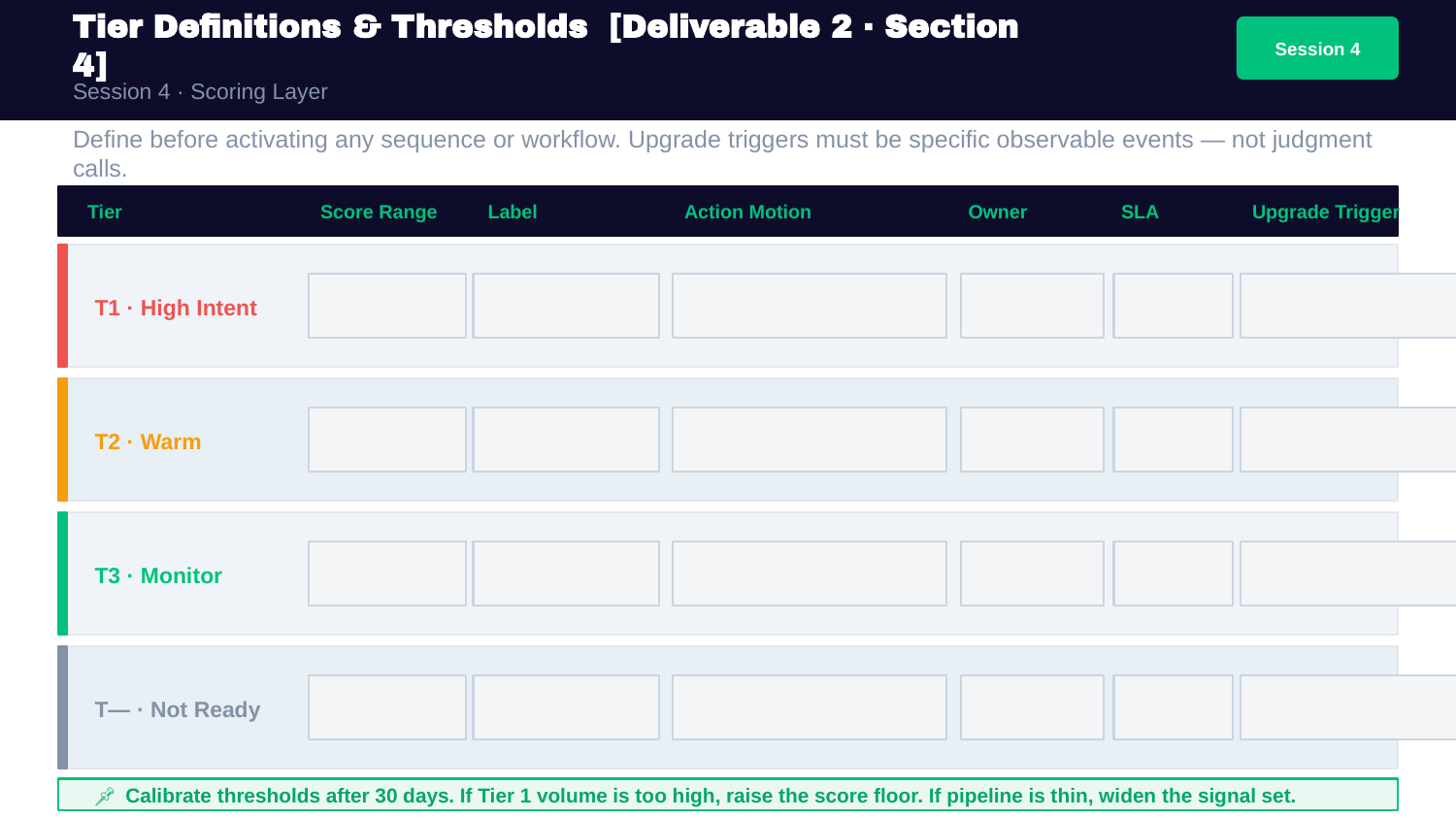

Tier Definitions & Thresholds  [Deliverable 2 · Section 4]

Session 4
Session 4 · Scoring Layer
Define before activating any sequence or workflow. Upgrade triggers must be specific observable events — not judgment calls.

Tier
Score Range
Label
Action Motion
Owner
SLA
Upgrade Trigger

T1 · High Intent

T2 · Warm

T3 · Monitor

T— · Not Ready

📌  Calibrate thresholds after 30 days. If Tier 1 volume is too high, raise the score floor. If pipeline is thin, widen the signal set.